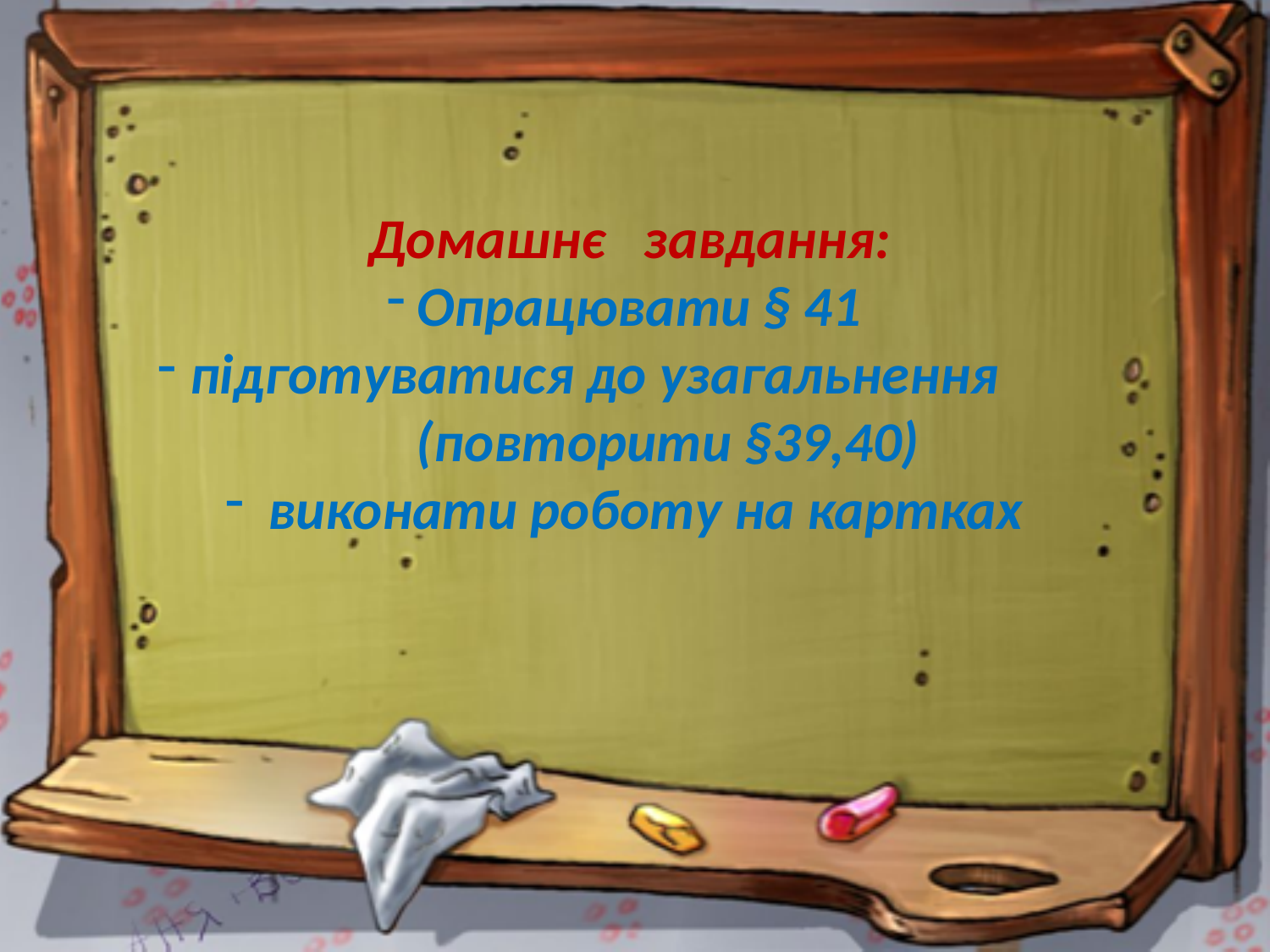

Домашнє   завдання:
Опрацювати § 41
 підготуватися до узагальнення               (повторити §39,40)
 виконати роботу на картках